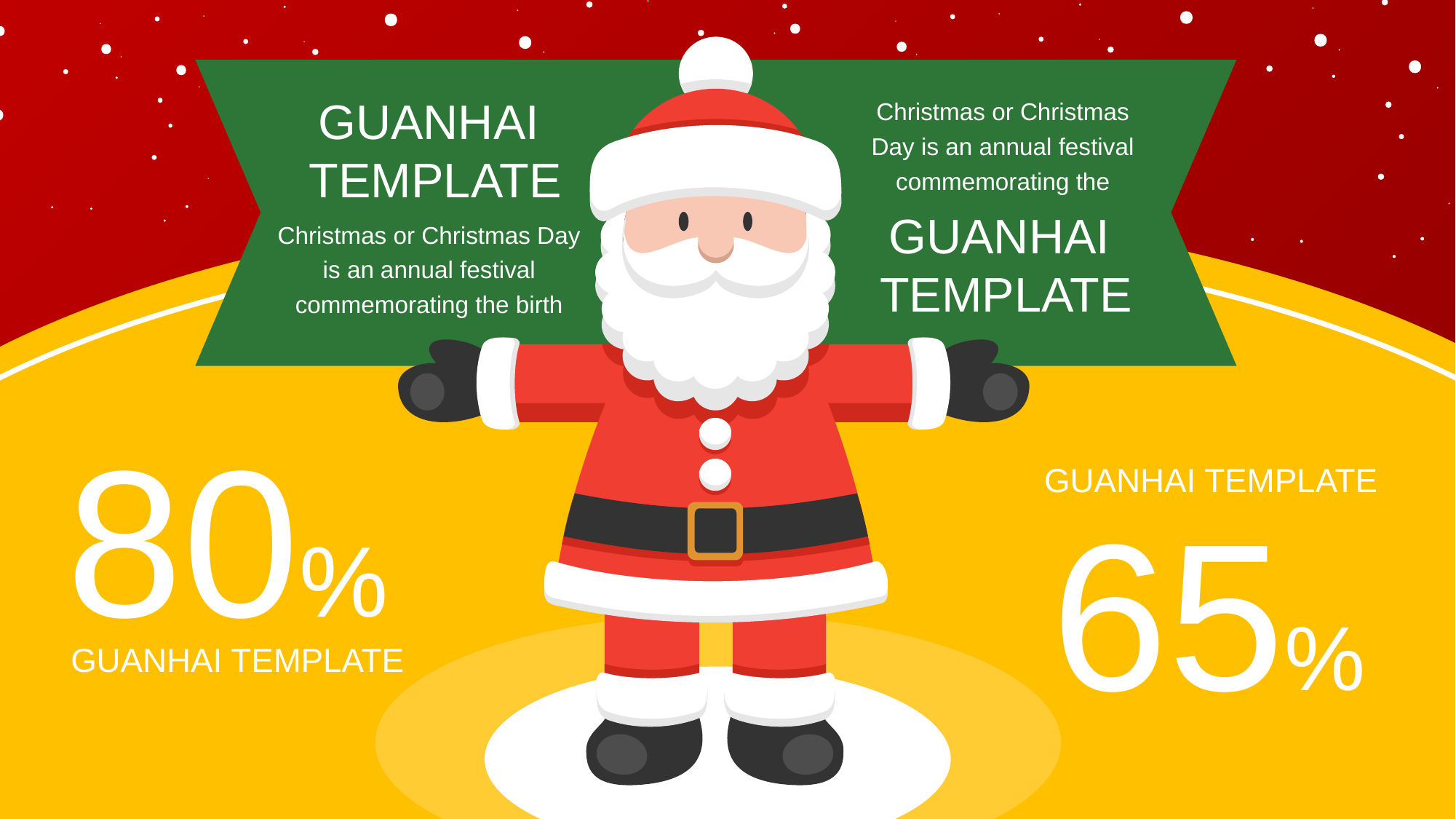

Christmas or Christmas Day is an annual festival commemorating the
GUANHAI
TEMPLATE
GUANHAI
TEMPLATE

Christmas or Christmas Day is an annual festival commemorating the birth

80%
GUANHAI TEMPLATE
65%

GUANHAI TEMPLATE